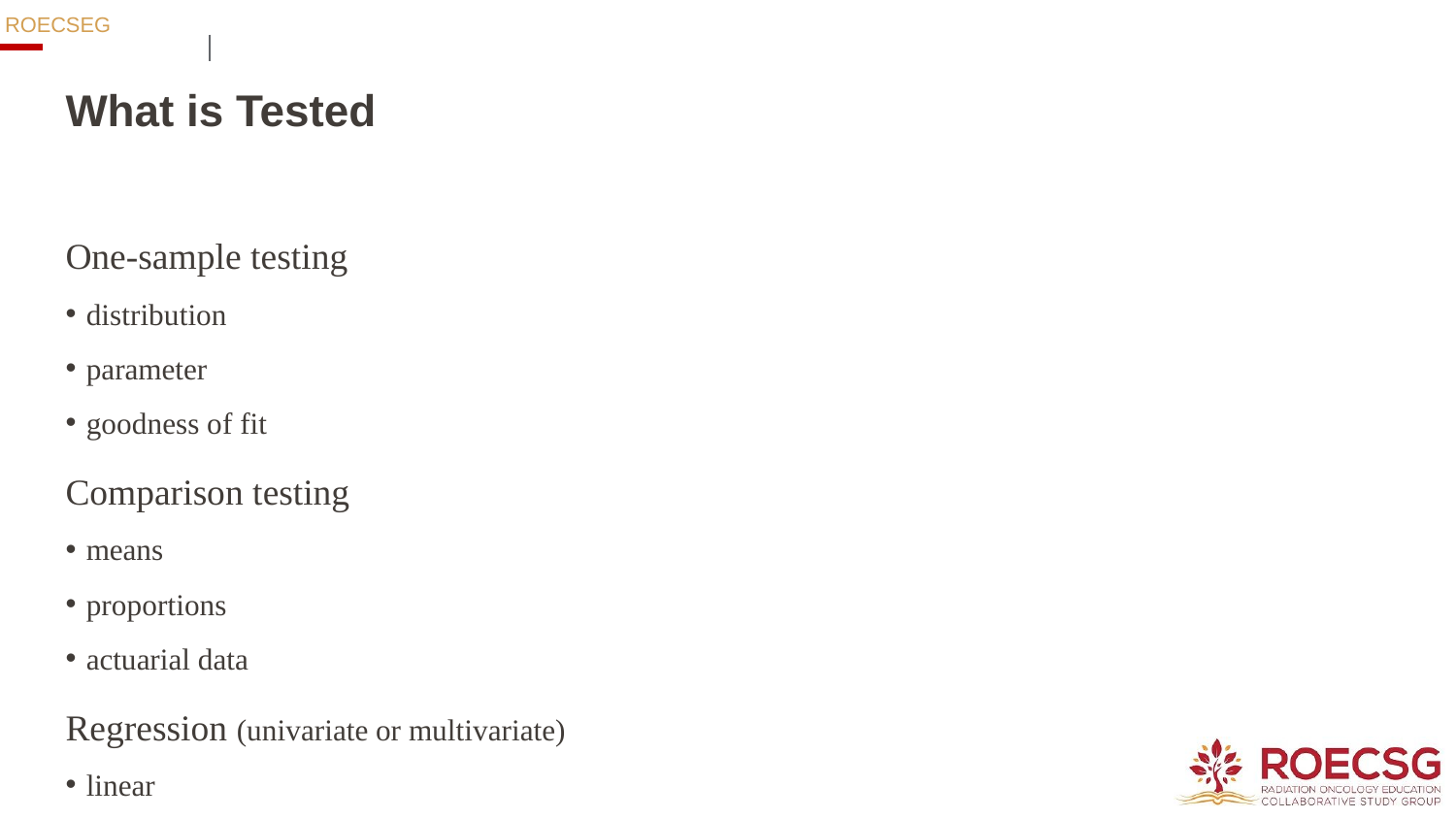

# What is Tested
One-sample testing
distribution
parameter
goodness of fit
Comparison testing
means
proportions
actuarial data
Regression (univariate or multivariate)
linear
non-linear
logistic
proportional hazards